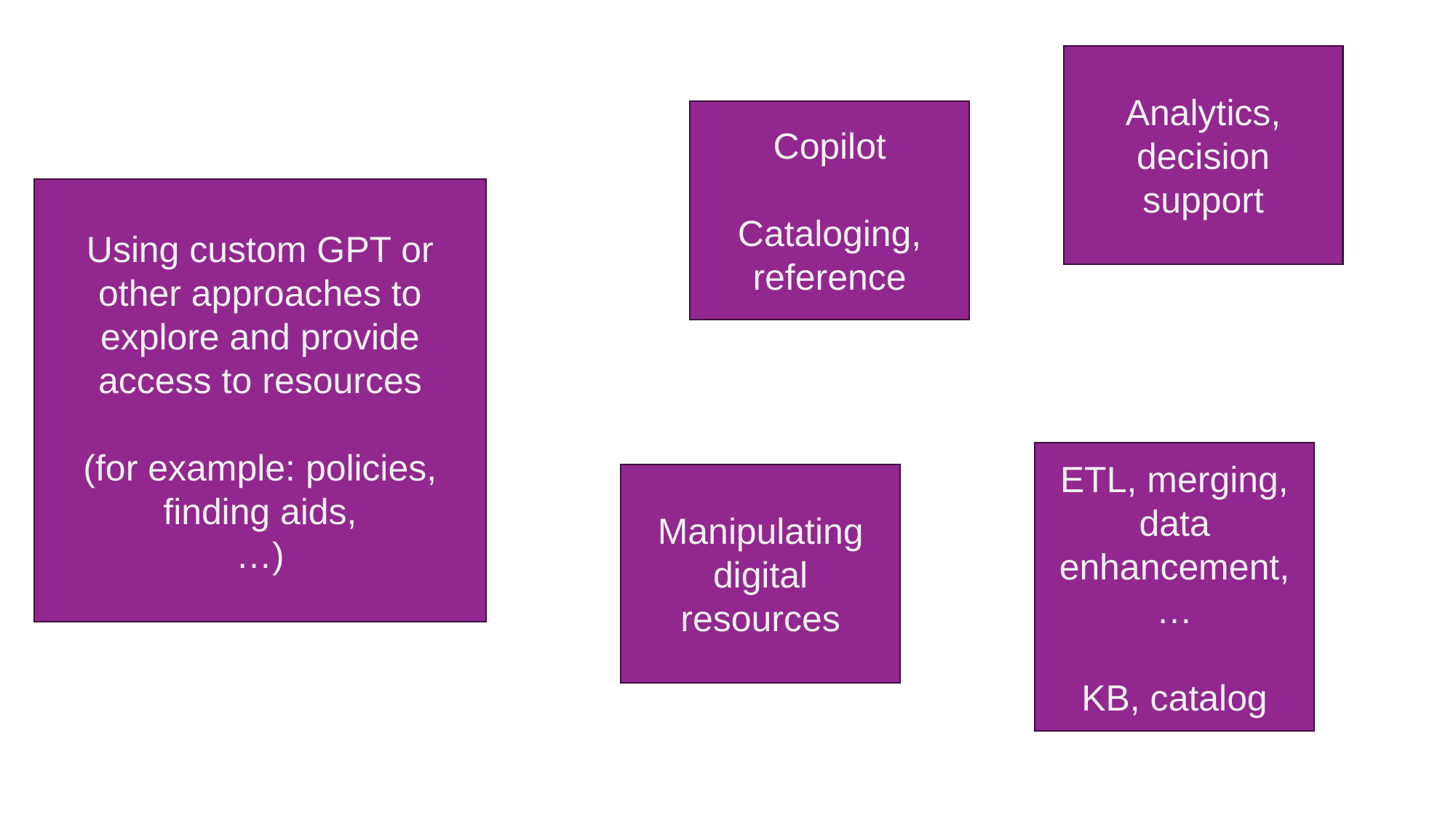

Analytics, decision support
Copilot

Cataloging, reference
Using custom GPT or other approaches to explore and provide access to resources

(for example: policies,
finding aids,
…)
ETL, merging, data enhancement, …
KB, catalog
Manipulating digital resources